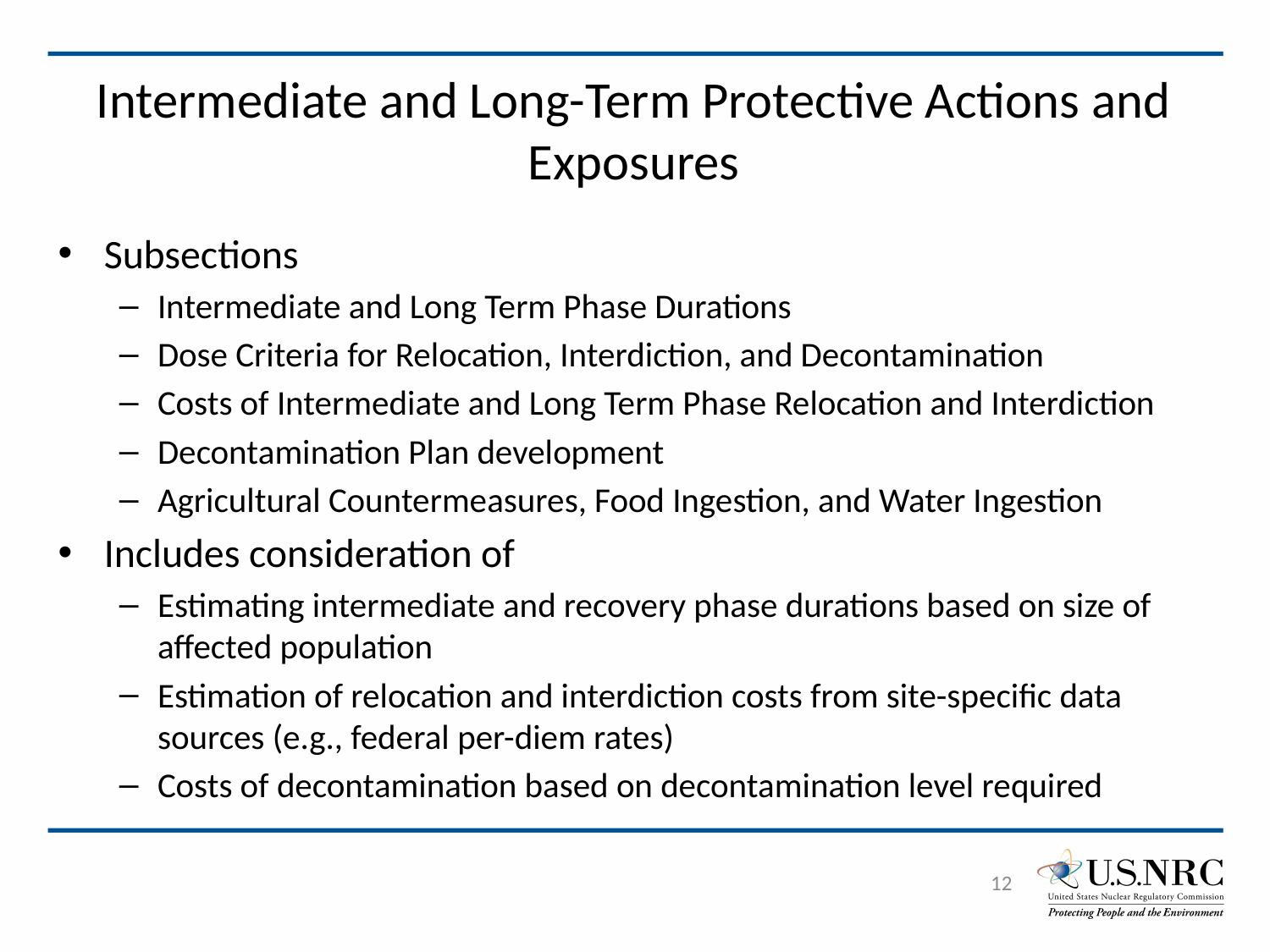

# Intermediate and Long-Term Protective Actions and Exposures
Subsections
Intermediate and Long Term Phase Durations
Dose Criteria for Relocation, Interdiction, and Decontamination
Costs of Intermediate and Long Term Phase Relocation and Interdiction
Decontamination Plan development
Agricultural Countermeasures, Food Ingestion, and Water Ingestion
Includes consideration of
Estimating intermediate and recovery phase durations based on size of affected population
Estimation of relocation and interdiction costs from site-specific data sources (e.g., federal per-diem rates)
Costs of decontamination based on decontamination level required

12